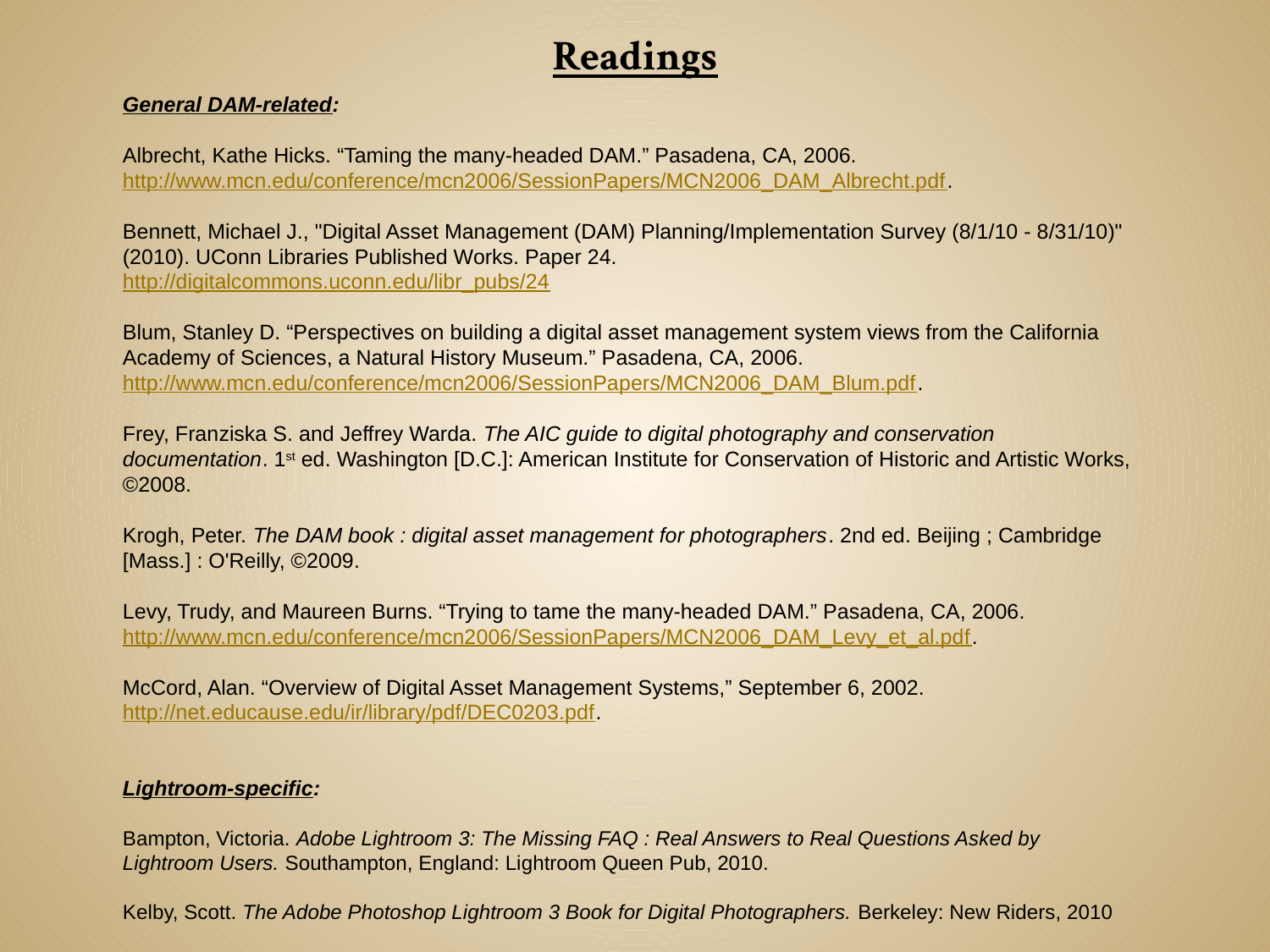

# Readings
General DAM-related:

Albrecht, Kathe Hicks. “Taming the many-headed DAM.” Pasadena, CA, 2006. http://www.mcn.edu/conference/mcn2006/SessionPapers/MCN2006_DAM_Albrecht.pdf.

Bennett, Michael J., "Digital Asset Management (DAM) Planning/Implementation Survey (8/1/10 - 8/31/10)" (2010). UConn Libraries Published Works. Paper 24.
http://digitalcommons.uconn.edu/libr_pubs/24

Blum, Stanley D. “Perspectives on building a digital asset management system views from the California Academy of Sciences, a Natural History Museum.” Pasadena, CA, 2006. http://www.mcn.edu/conference/mcn2006/SessionPapers/MCN2006_DAM_Blum.pdf.
Frey, Franziska S. and Jeffrey Warda. The AIC guide to digital photography and conservation documentation. 1st ed. Washington [D.C.]: American Institute for Conservation of Historic and Artistic Works, ©2008.
Krogh, Peter. The DAM book : digital asset management for photographers. 2nd ed. Beijing ; Cambridge [Mass.] : O'Reilly, ©2009.

Levy, Trudy, and Maureen Burns. “Trying to tame the many-headed DAM.” Pasadena, CA, 2006. http://www.mcn.edu/conference/mcn2006/SessionPapers/MCN2006_DAM_Levy_et_al.pdf.

McCord, Alan. “Overview of Digital Asset Management Systems,” September 6, 2002. http://net.educause.edu/ir/library/pdf/DEC0203.pdf.

Lightroom-specific:

Bampton, Victoria. Adobe Lightroom 3: The Missing FAQ : Real Answers to Real Questions Asked by Lightroom Users. Southampton, England: Lightroom Queen Pub, 2010.

Kelby, Scott. The Adobe Photoshop Lightroom 3 Book for Digital Photographers. Berkeley: New Riders, 2010